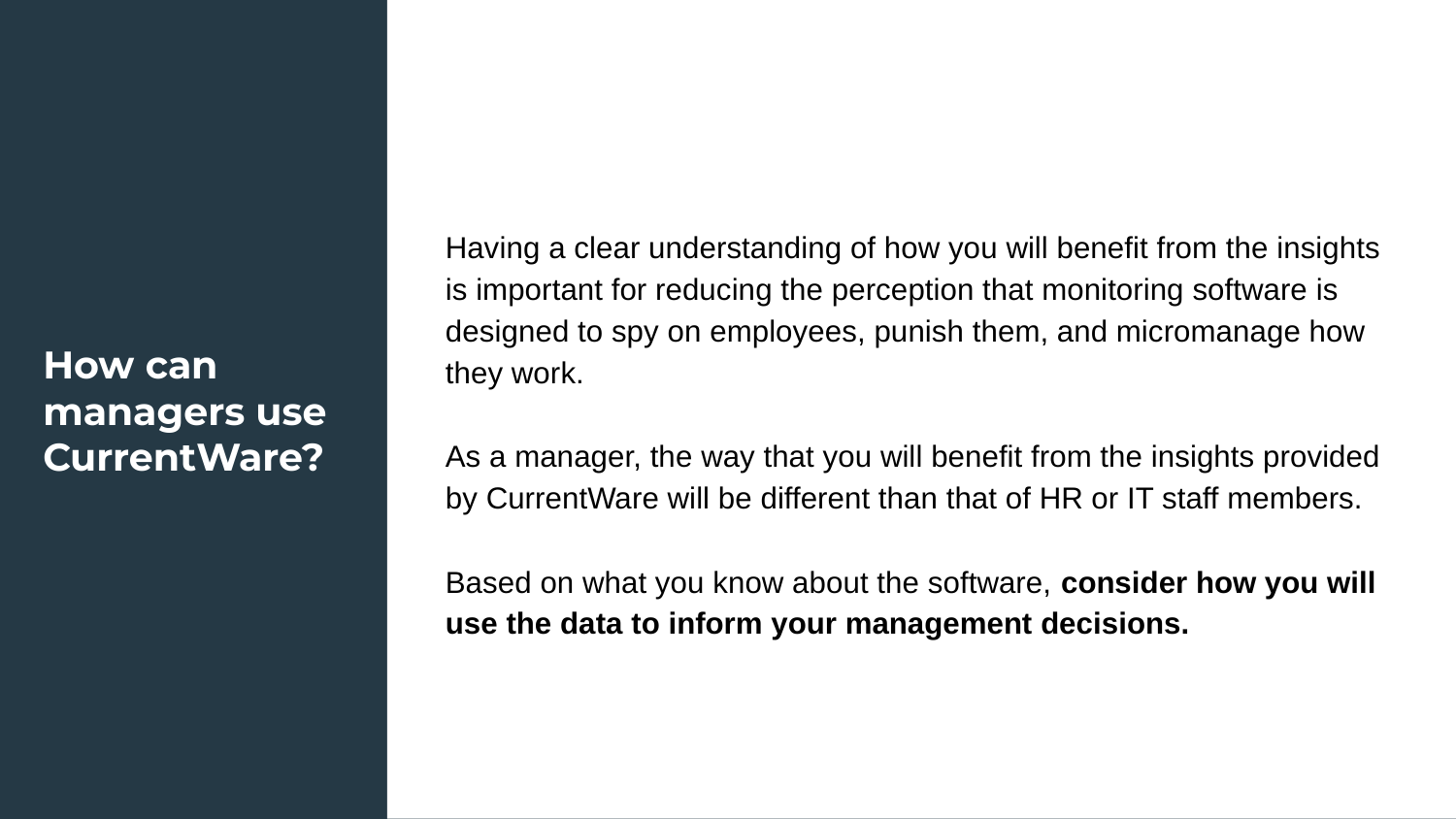

Having a clear understanding of how you will benefit from the insights is important for reducing the perception that monitoring software is designed to spy on employees, punish them, and micromanage how they work.

As a manager, the way that you will benefit from the insights provided by CurrentWare will be different than that of HR or IT staff members.

Based on what you know about the software, consider how you will use the data to inform your management decisions.
How can managers use CurrentWare?